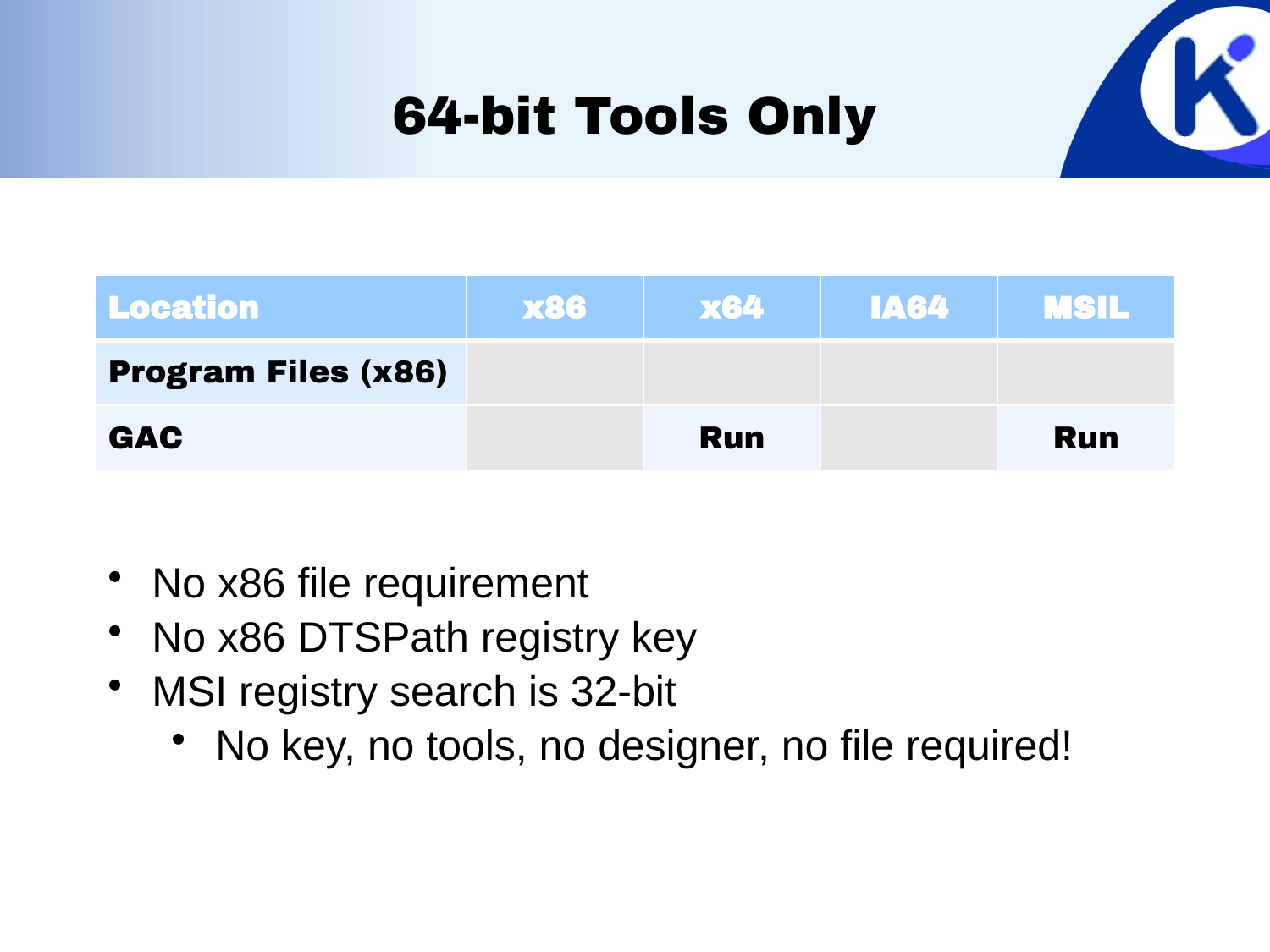

# 64-bit Tools Only
| Location | x86 | x64 | IA64 | MSIL |
| --- | --- | --- | --- | --- |
| Program Files (x86) |  |  |  |  |
| GAC |  | Run |  | Run |
No x86 file requirement
No x86 DTSPath registry key
MSI registry search is 32-bit
No key, no tools, no designer, no file required!